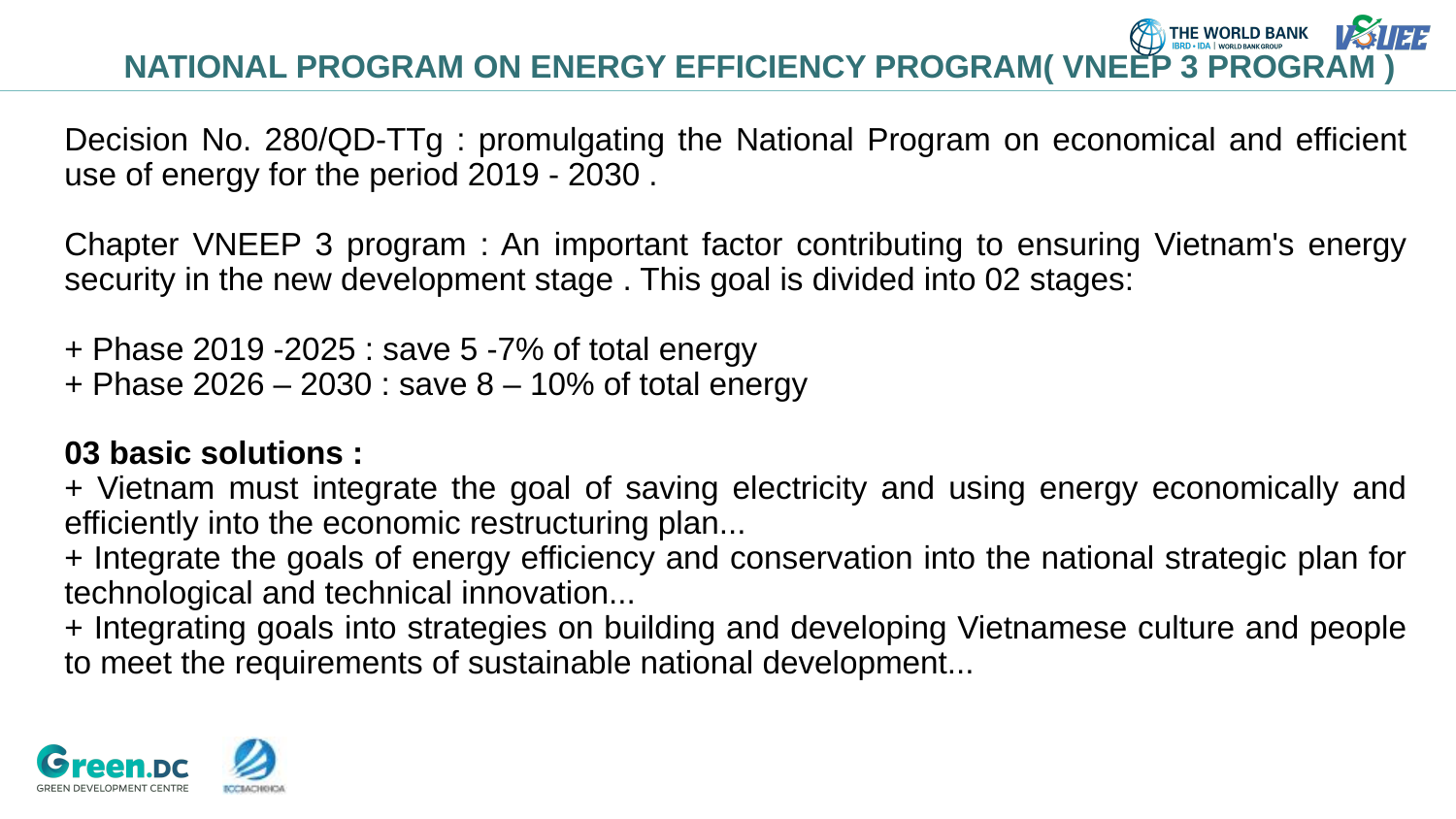

# NATIONAL PROGRAM ON ENERGY EFFICIENCY PROGRAM( VNEEP 3 PROGRAM )
Decision No. 280/QD-TTg : promulgating the National Program on economical and efficient use of energy for the period 2019 - 2030 .

Chapter VNEEP 3 program : An important factor contributing to ensuring Vietnam's energy security in the new development stage . This goal is divided into 02 stages:

+ Phase 2019 -2025 : save 5 -7% of total energy
+ Phase 2026 – 2030 : save 8 – 10% of total energy

03 basic solutions :
+ Vietnam must integrate the goal of saving electricity and using energy economically and efficiently into the economic restructuring plan...
+ Integrate the goals of energy efficiency and conservation into the national strategic plan for technological and technical innovation...
+ Integrating goals into strategies on building and developing Vietnamese culture and people to meet the requirements of sustainable national development...